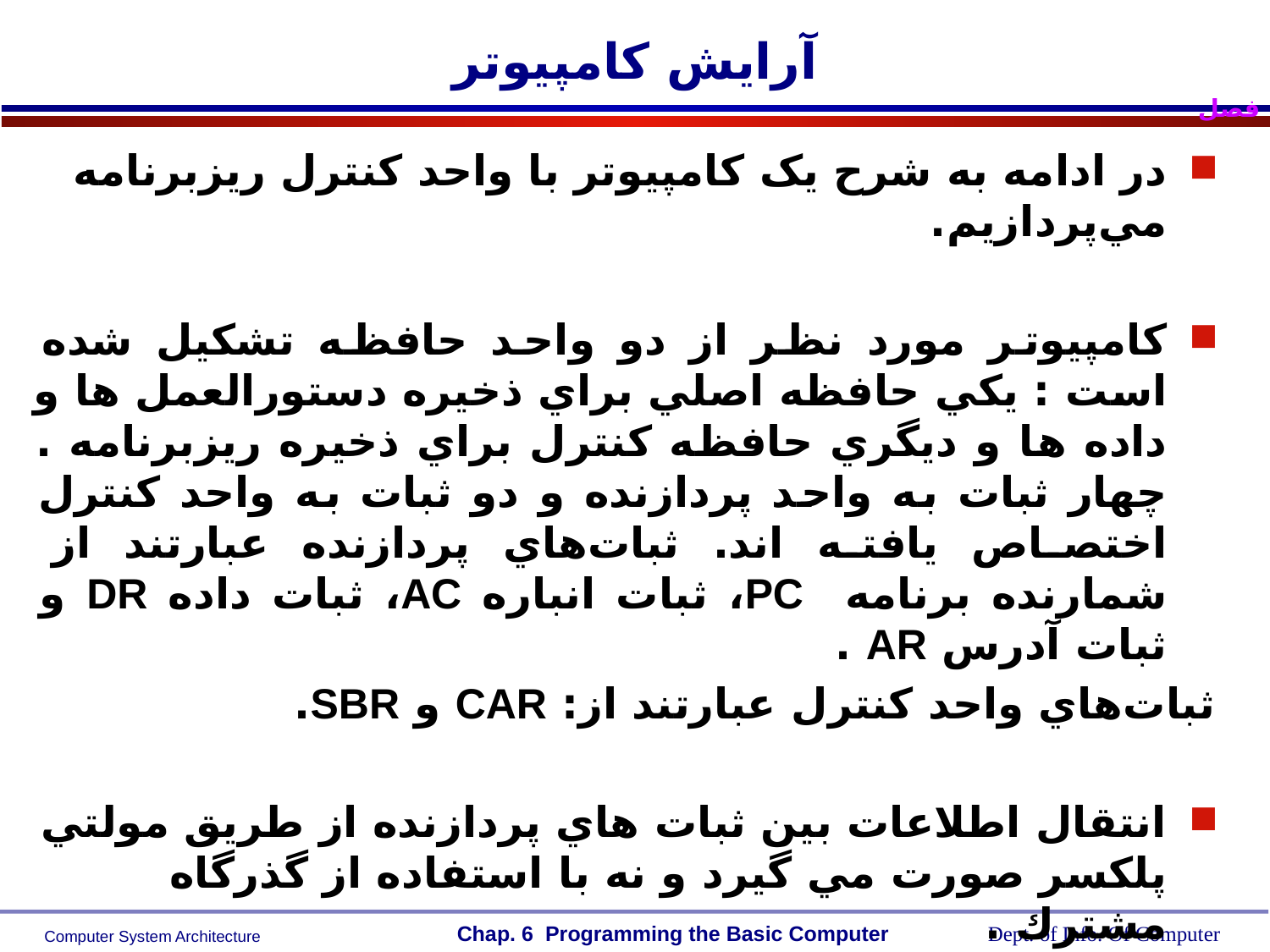

# آرايش كامپيوتر
در ادامه به شرح يک کامپيوتر با واحد کنترل ريزبرنامه مي‌پردازيم.

كامپيوتر مورد نظر از دو واحد حافظه تشكيل شده است : يكي حافظه اصلي براي ذخيره دستورالعمل ها و داده ها و ديگري حافظه كنترل براي ذخيره ريزبرنامه . چهار ثبات به واحد پردازنده و دو ثبات به واحد كنترل اختصاص يافته اند. ثبات‌هاي پردازنده عبارتند از شمارنده برنامه  PC، ثبات انباره AC، ثبات داده DR و ثبات آدرس AR .
	ثبات‌هاي واحد کنترل عبارتند از: CAR و SBR.

انتقال اطلاعات بين ثبات هاي پردازنده از طريق مولتي پلكسر صورت مي گيرد و نه با استفاده از گذرگاه مشترك .